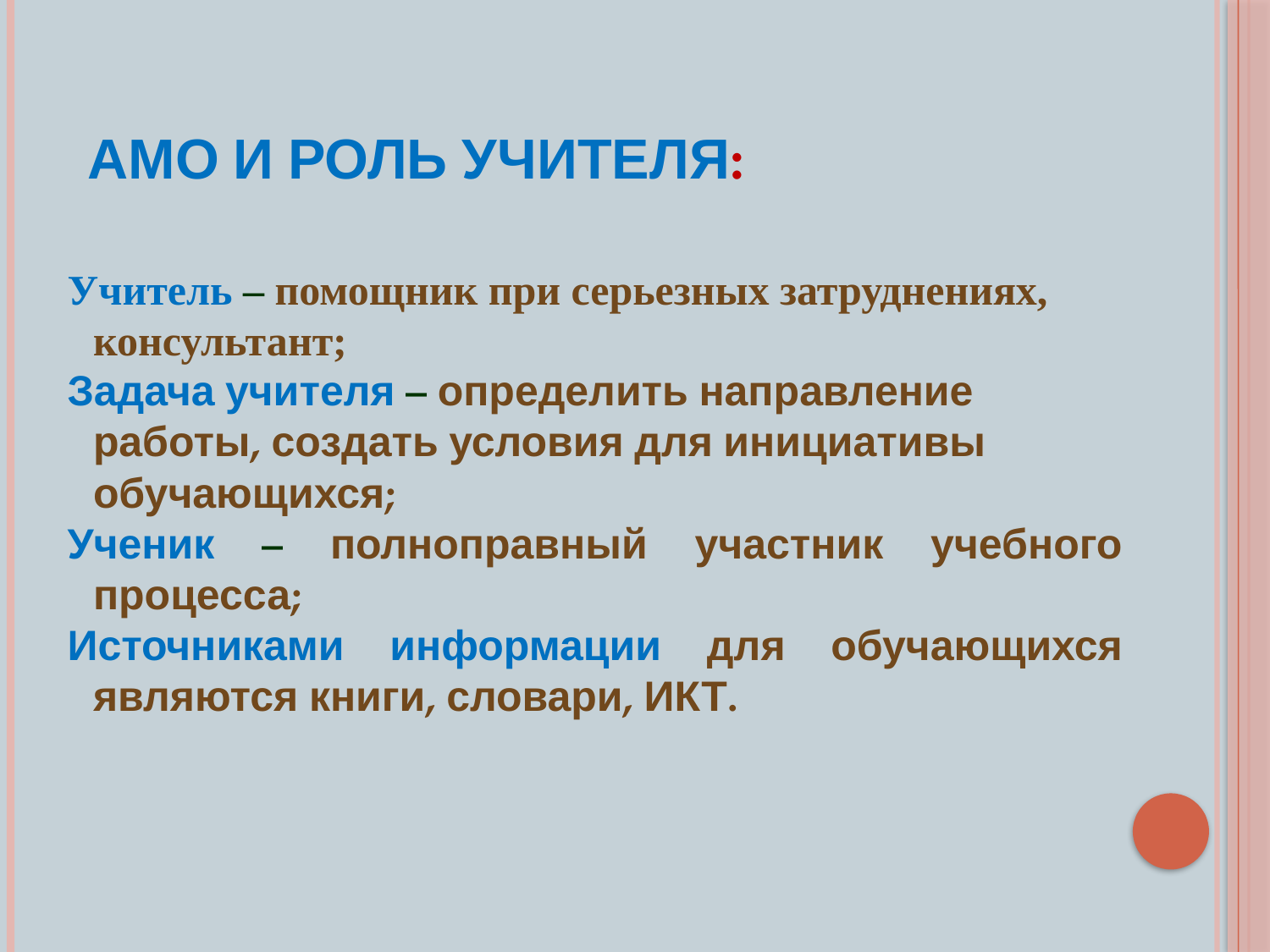

# АМО и роль учителя:
Учитель – помощник при серьезных затруднениях,  консультант;
Задача учителя – определить направление работы, создать условия для инициативы обучающихся;
Ученик – полноправный участник учебного процесса;
Источниками информации для обучающихся являются книги, словари, ИКТ.